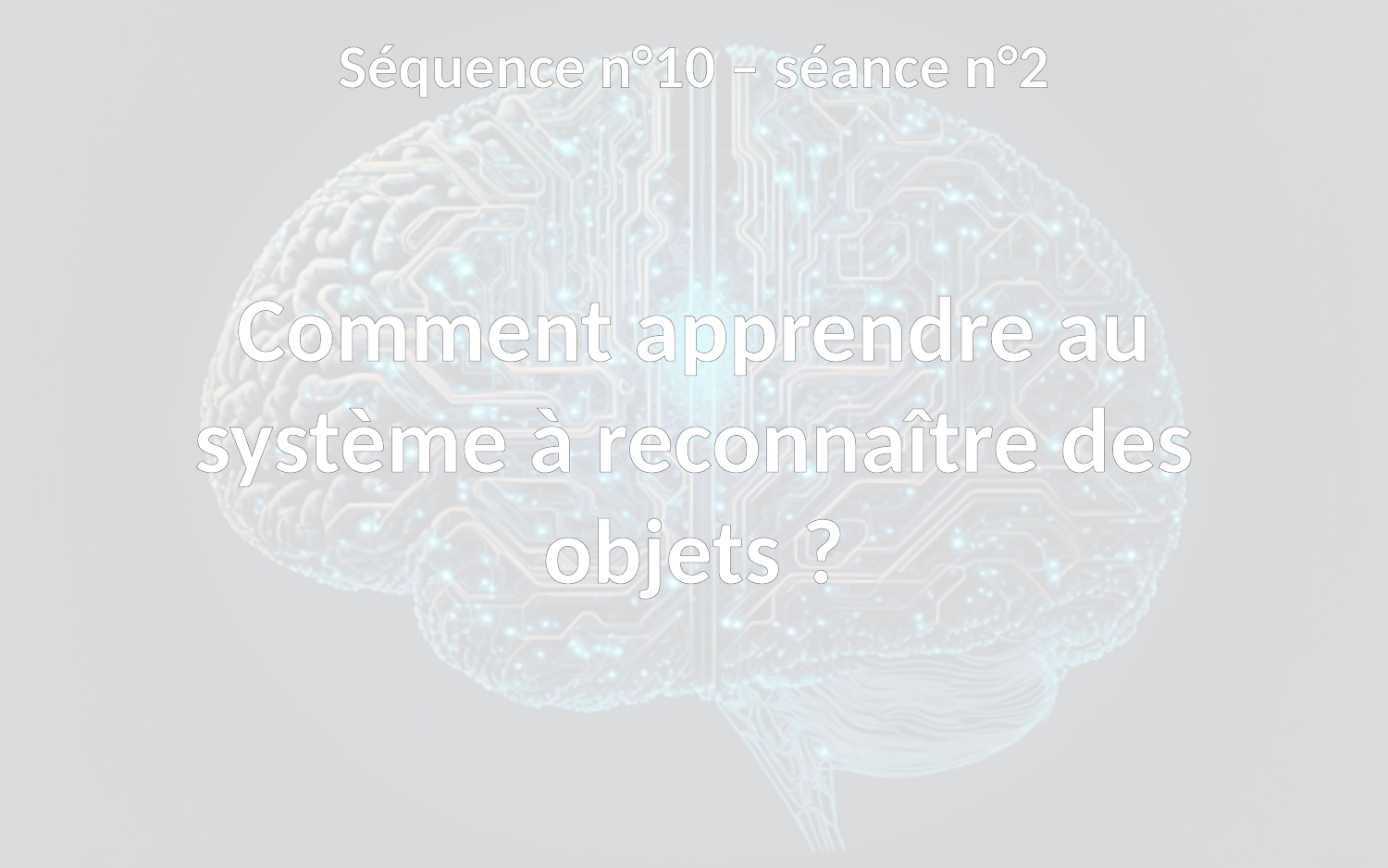

Séquence n°10 – séance n°2
Comment apprendre au système à reconnaître des objets ?